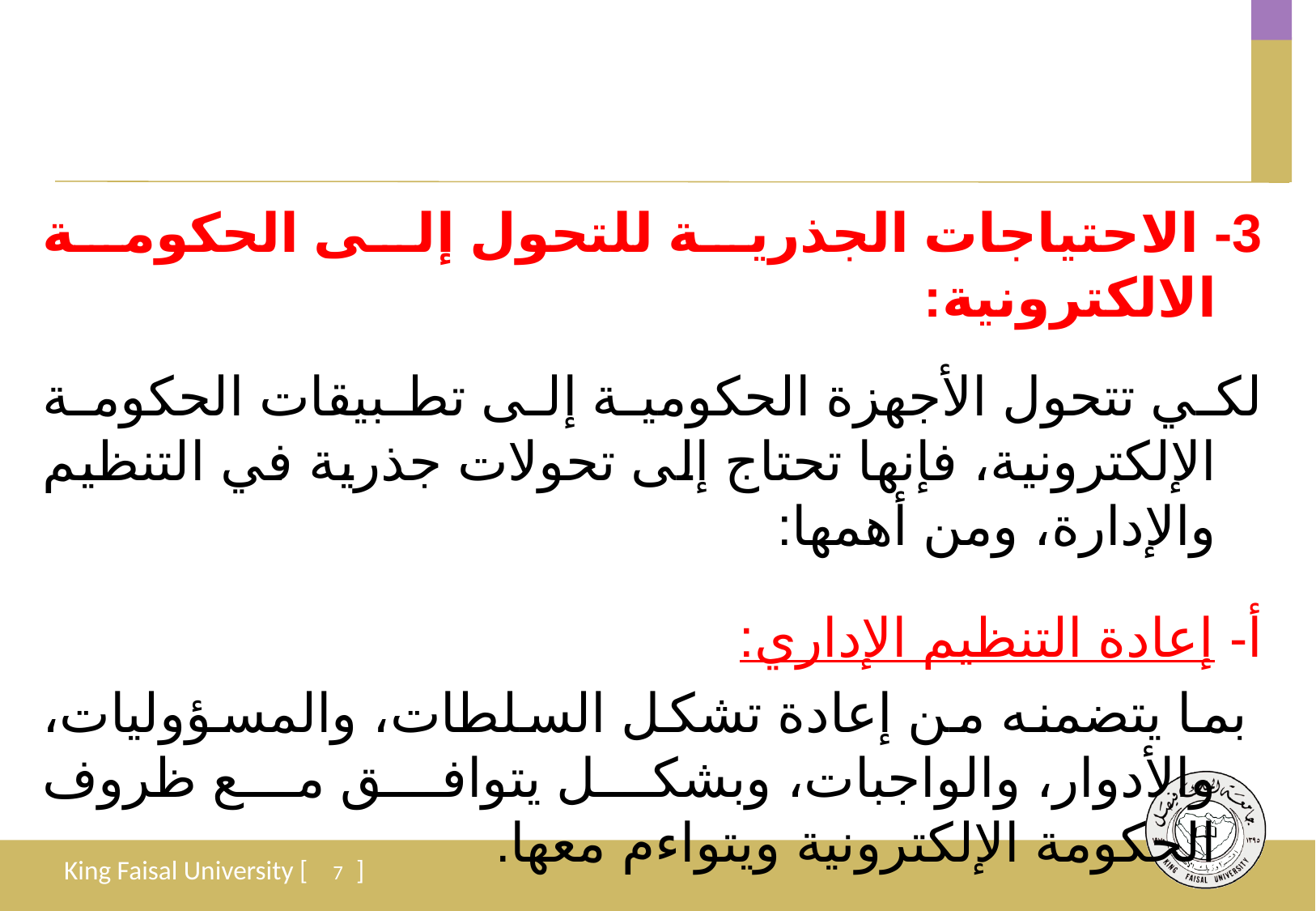

3- الاحتياجات الجذرية للتحول إلى الحكومة الالكترونية:

لكي تتحول الأجهزة الحكومية إلى تطبيقات الحكومة الإلكترونية، فإنها تحتاج إلى تحولات جذرية في التنظيم والإدارة، ومن أهمها:

أ- إعادة التنظيم الإداري:
 بما يتضمنه من إعادة تشكل السلطات، والمسؤوليات، والأدوار، والواجبات، وبشكل يتوافق مع ظروف الحكومة الإلكترونية ويتواءم معها.

7